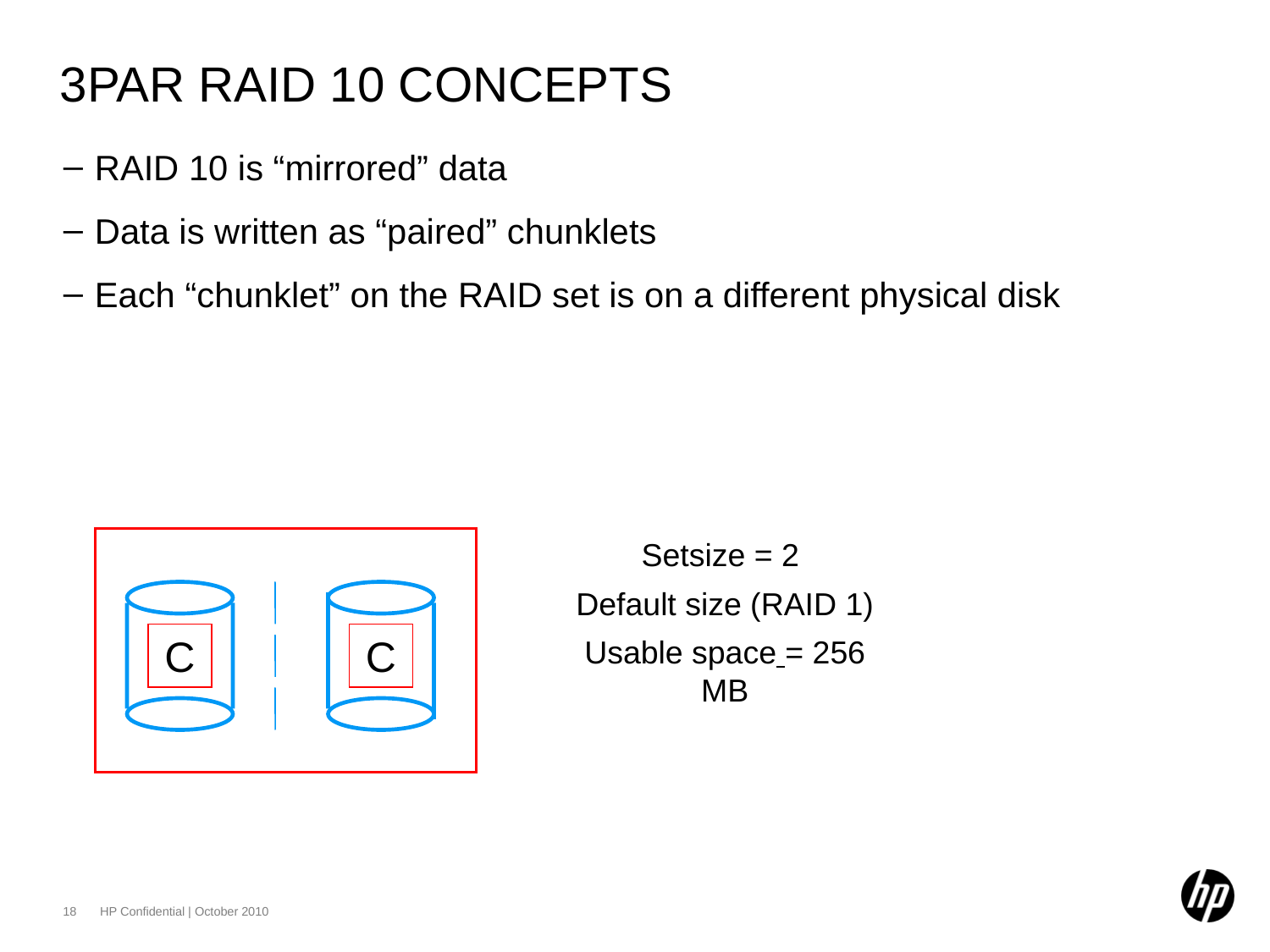

# 3PAR RAID 10 Concepts
RAID 10 is “mirrored” data
Data is written as “paired” chunklets
Each “chunklet” on the RAID set is on a different physical disk

Setsize = 2
Default size (RAID 1)
Usable space = 256 MB

C
C